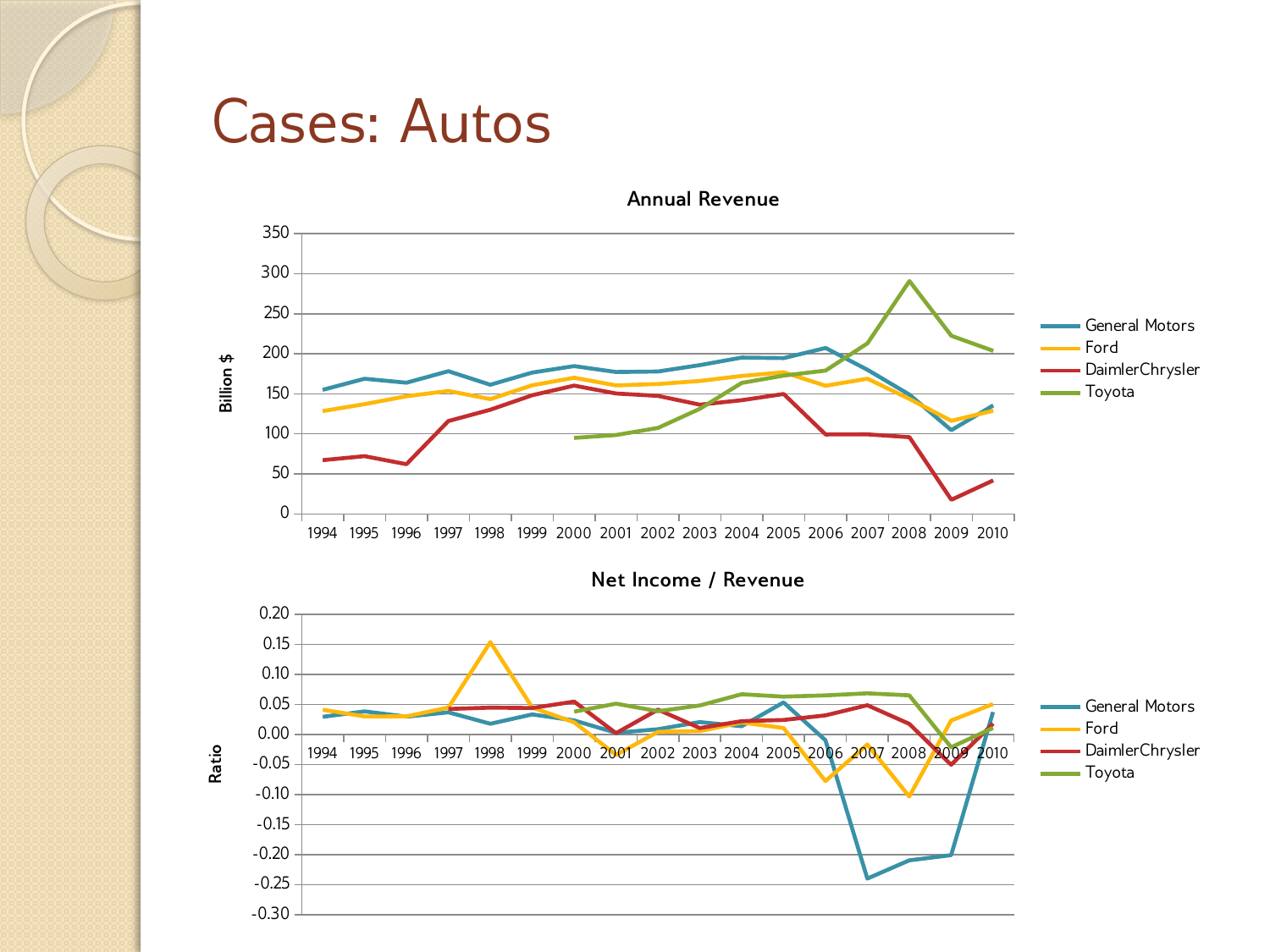

# Cases: Autos

### Chart: Annual Revenue

| Category | General Motors | Ford | DaimlerChrysler | Toyota |
|---|---|---|---|---|
| 1994 | 154.9512 | 128.439 | 67.17 | None |
| 1995 | 168.8286 | 137.137 | 72.185 | None |
| 1996 | 163.885 | 146.991 | 62.132 | None |
| 1997 | 178.252 | 153.627 | 116.057 | None |
| 1998 | 161.315 | 143.35 | 130.122 | None |
| 1999 | 176.558 | 160.658 | 148.243 | None |
| 2000 | 184.632 | 170.064 | 160.278 | 94.932 |
| 2001 | 177.26 | 160.504 | 150.422 | 98.589 |
| 2002 | 177.867 | 162.258 | 147.408 | 107.443 |
| 2003 | 185.837 | 166.095 | 136.437 | 131.298 |
| 2004 | 195.351 | 172.316 | 142.059 | 163.637 |
| 2005 | 194.655 | 176.896 | 149.776 | 172.749 |
| 2006 | 207.349 | 160.065 | 99.222 | 179.083 |
| 2007 | 179.984 | 168.884 | 99.399 | 213.156 |
| 2008 | 148.979 | 143.584 | 95.873 | 290.861 |
| 2009 | 104.589 | 116.283 | 17.71 | 222.566 |
| 2010 | 135.592 | 128.954 | 41.9 | 203.687 |

### Chart: Net Income / Revenue

| Category | General Motors | Ford | DaimlerChrysler | Toyota |
|---|---|---|---|---|
| 1994 | 0.029557047638224164 | 0.04132701126604848 | None | None |
| 1995 | 0.03860187195771333 | 0.03018149733478201 | None | None |
| 1996 | 0.029789181438203617 | 0.03024674980100822 | None | None |
| 1997 | 0.03702623252474025 | 0.045044165413631716 | 0.04261698992736328 | None |
| 1998 | 0.017933856120013636 | 0.1539658179281479 | 0.04479642181952321 | None |
| 1999 | 0.03354138583355045 | 0.04504599833186023 | 0.044197702421024936 | None |
| 2000 | 0.02351705013215477 | 0.020386442750964344 | 0.05487964661400816 | 0.03810095647410778 |
| 2001 | 0.002831998194742187 | -0.033974231171808804 | 0.002207123957931686 | 0.051374899836695784 |
| 2002 | 0.008849308753169504 | 0.004449703558530241 | 0.04149028546618908 | 0.0388764275010936 |
| 2003 | 0.02076550955945264 | 0.005779824799060779 | 0.010752215308164207 | 0.048439427866380294 |
| 2004 | 0.013826394541108056 | 0.020114208779219576 | 0.02227947542922307 | 0.0671914053667569 |
| 2005 | 0.0535151935475585 | 0.010876447178002895 | 0.02426957590001068 | 0.06313784739709058 |
| 2006 | -0.009539472097767532 | -0.07758723018773624 | 0.03190824615508658 | 0.0652267384397179 |
| 2007 | -0.24007133967463776 | -0.016691930555884513 | 0.048843549733900746 | 0.06864925219088366 |
| 2008 | -0.20967384664952776 | -0.10330538221528861 | 0.017773512876409416 | 0.06534392716795996 |
| 2009 | -0.20100584191454168 | 0.023322411702484457 | -0.05053642010163749 | -0.021283574310541592 |
| 2010 | 0.03749483745353707 | 0.05084758906276657 | 0.01821002386634845 | 0.011051269840490555 |